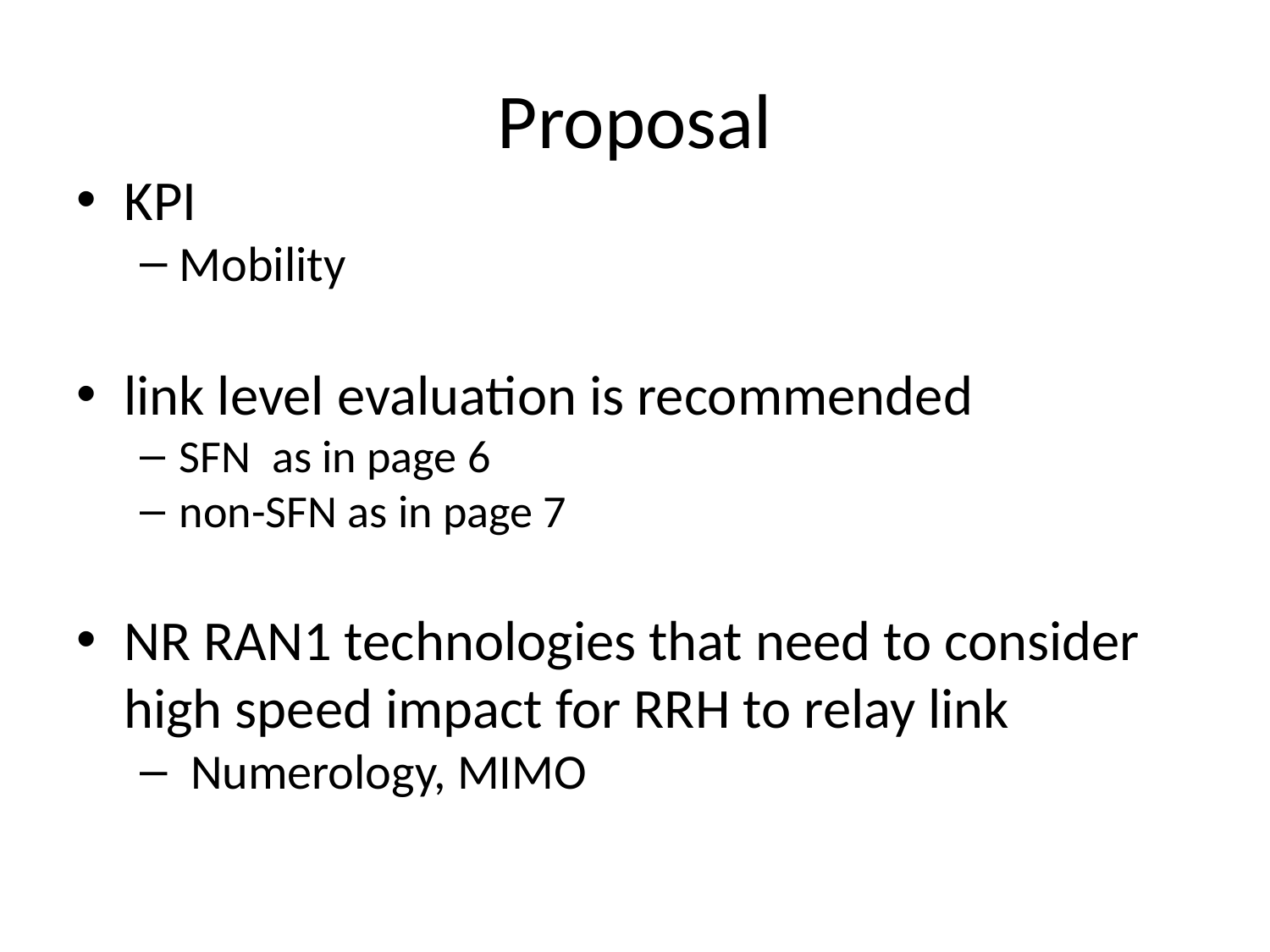

# Proposal
KPI
Mobility

link level evaluation is recommended
SFN  as in page 6
non-SFN as in page 7

NR RAN1 technologies that need to consider high speed impact for RRH to relay link
 Numerology, MIMO